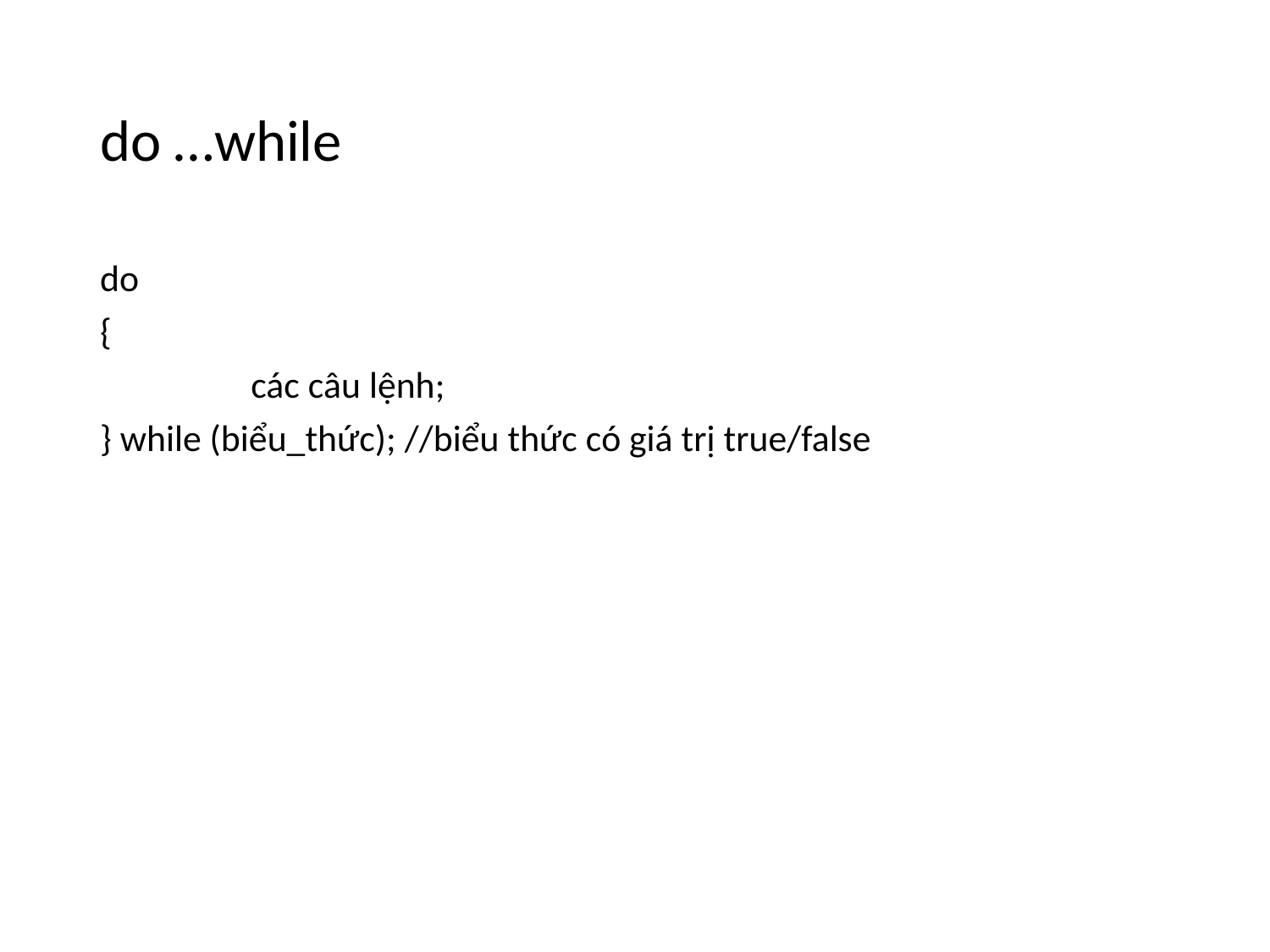

# do …while
do
{
		các câu lệnh;
} while (biểu_thức); //biểu thức có giá trị true/false